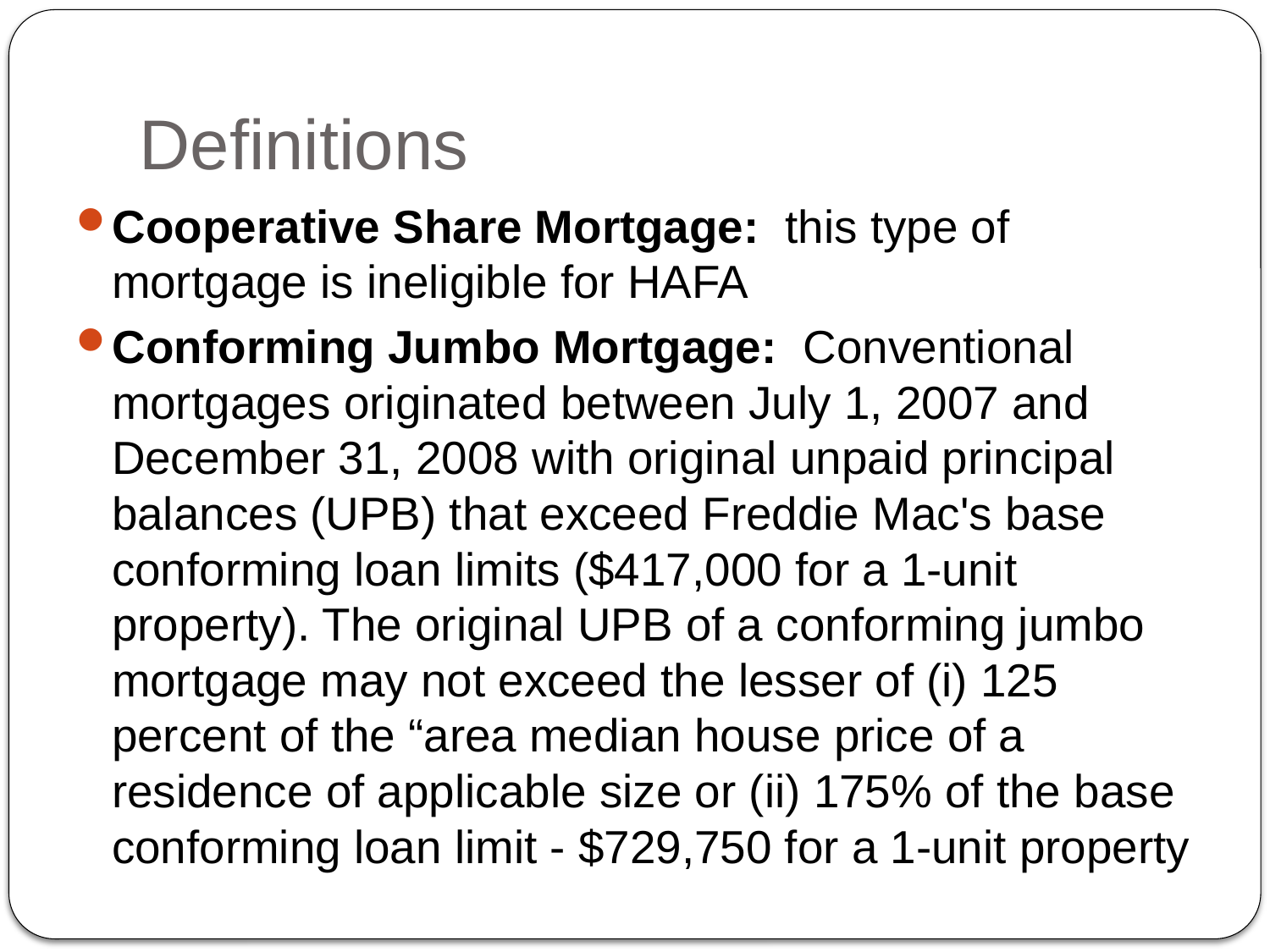

# Definitions
Cooperative Share Mortgage:  this type of mortgage is ineligible for HAFA
Conforming Jumbo Mortgage:  Conventional mortgages originated between July 1, 2007 and December 31, 2008 with original unpaid principal balances (UPB) that exceed Freddie Mac's base conforming loan limits ($417,000 for a 1-unit property). The original UPB of a conforming jumbo mortgage may not exceed the lesser of (i) 125 percent of the “area median house price of a residence of applicable size or (ii) 175% of the base conforming loan limit - $729,750 for a 1-unit property